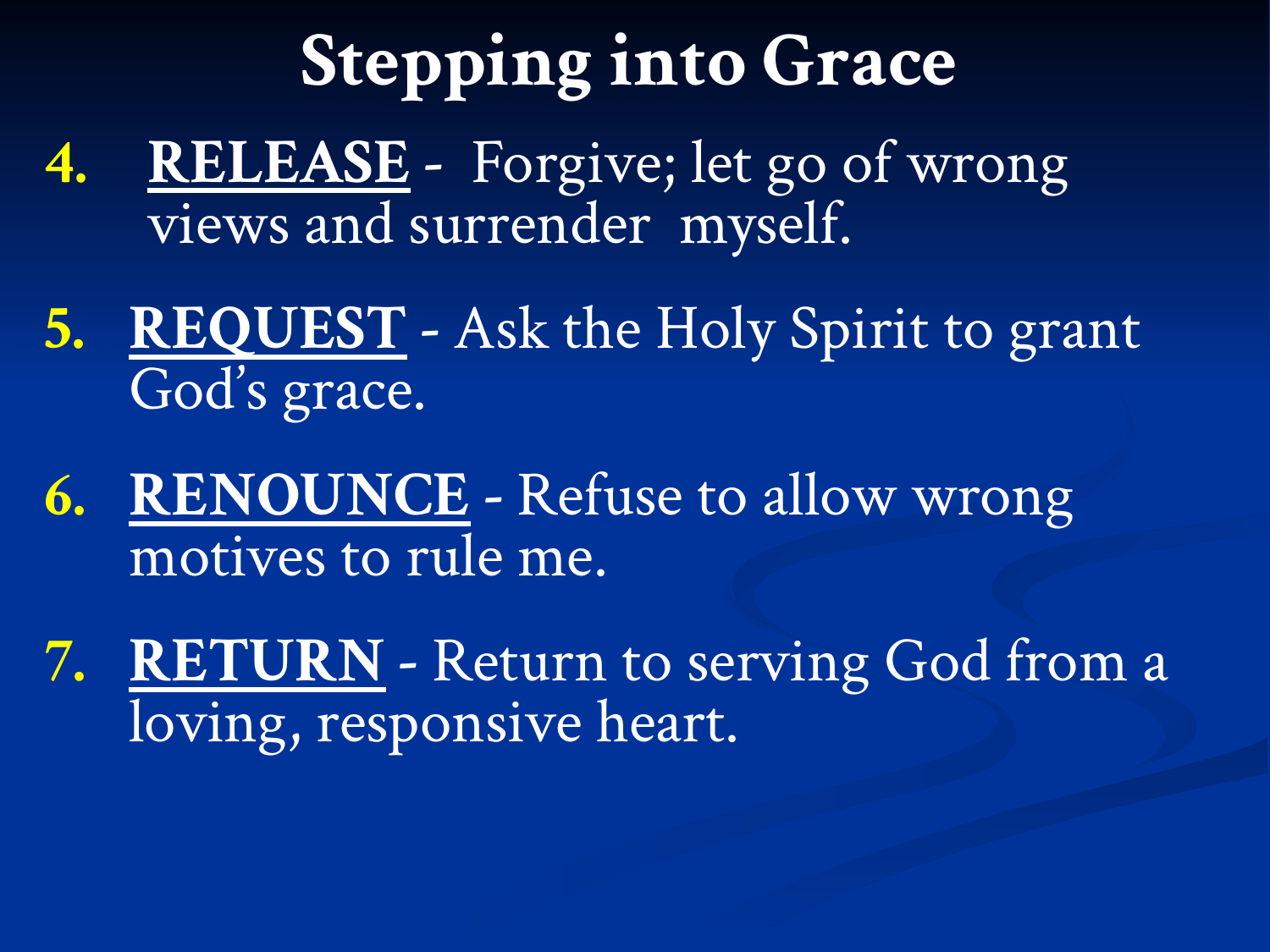

# Stepping into Grace
RELEASE -  Forgive; let go of wrong views and surrender  myself.
REQUEST - Ask the Holy Spirit to grant God’s grace.
RENOUNCE - Refuse to allow wrong motives to rule me.
RETURN - Return to serving God from a loving, responsive heart.